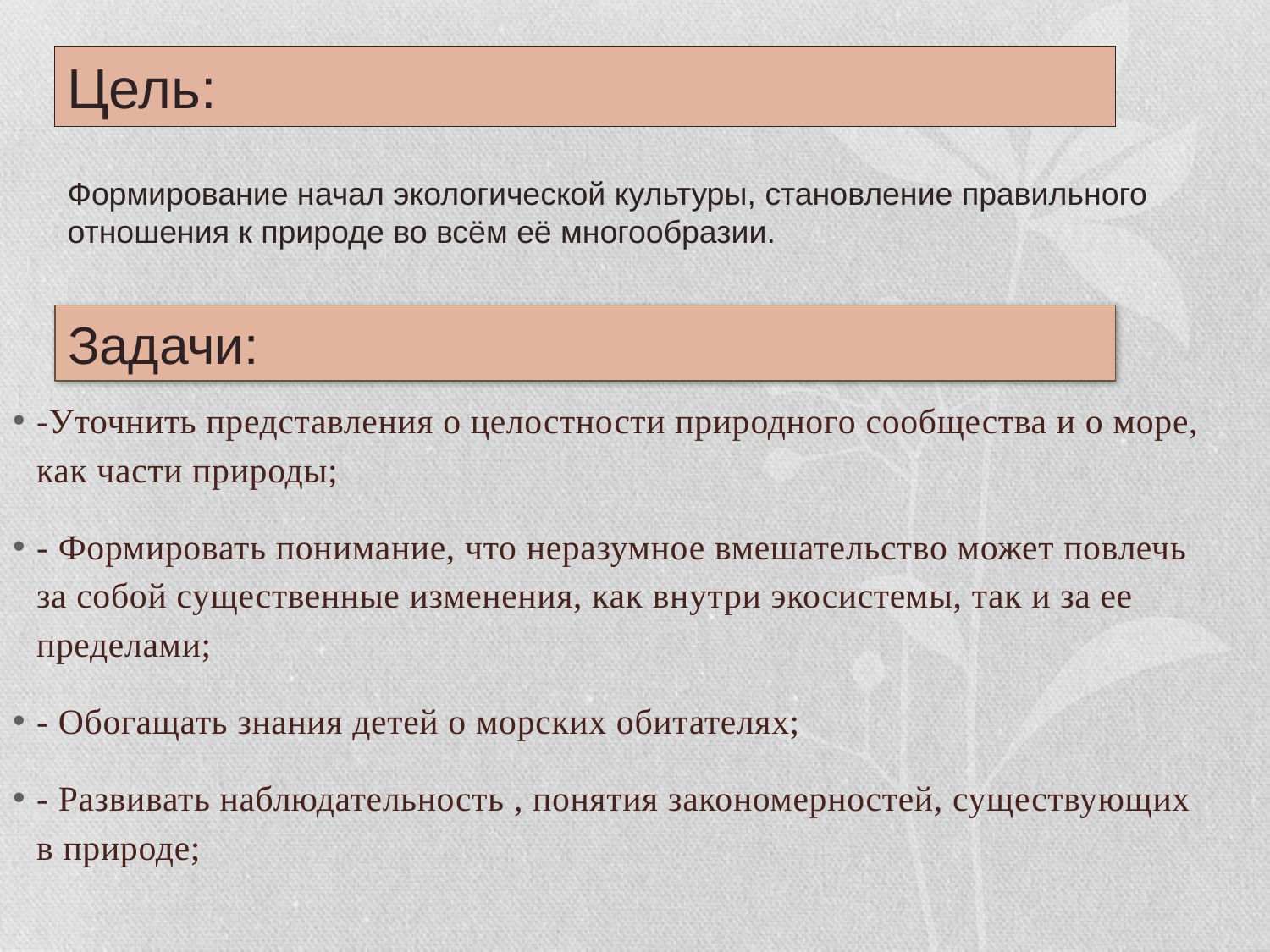

Цель:
Формирование начал экологической культуры, становление правильного отношения к природе во всём её многообразии.
# Задачи:
-Уточнить представления о целостности природного сообщества и о море, как части природы;
- Формировать понимание, что неразумное вмешательство может повлечь за собой существенные изменения, как внутри экосистемы, так и за ее пределами;
- Обогащать знания детей о морских обитателях;
- Развивать наблюдательность , понятия закономерностей, существующих в природе;